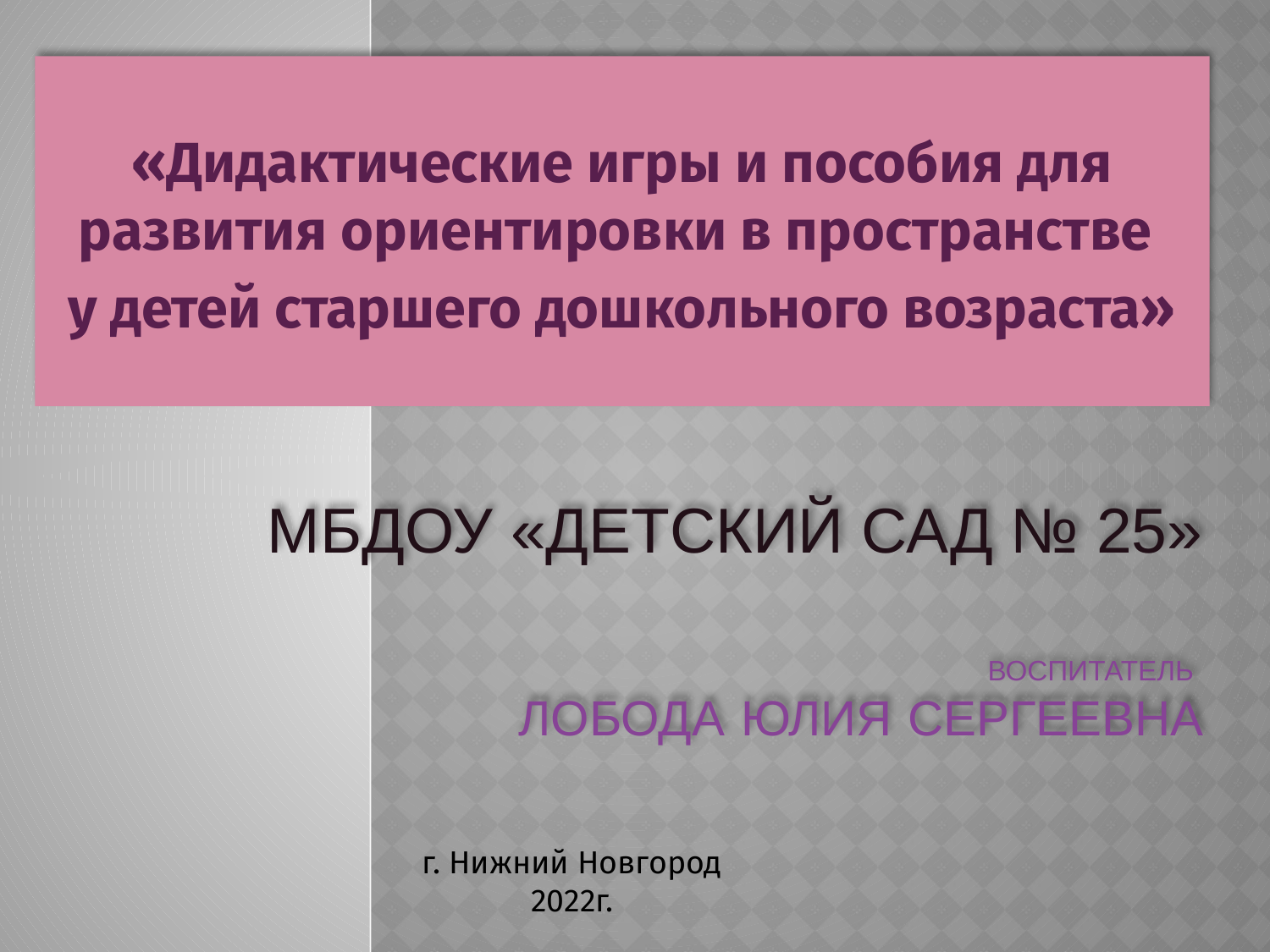

«Дидактические игры и пособия для развития ориентировки в пространстве
у детей старшего дошкольного возраста»

МБДОУ «Детский сад № 25»
воспитатель
лобода юлия сергеевна
г. Нижний Новгород
2022г.